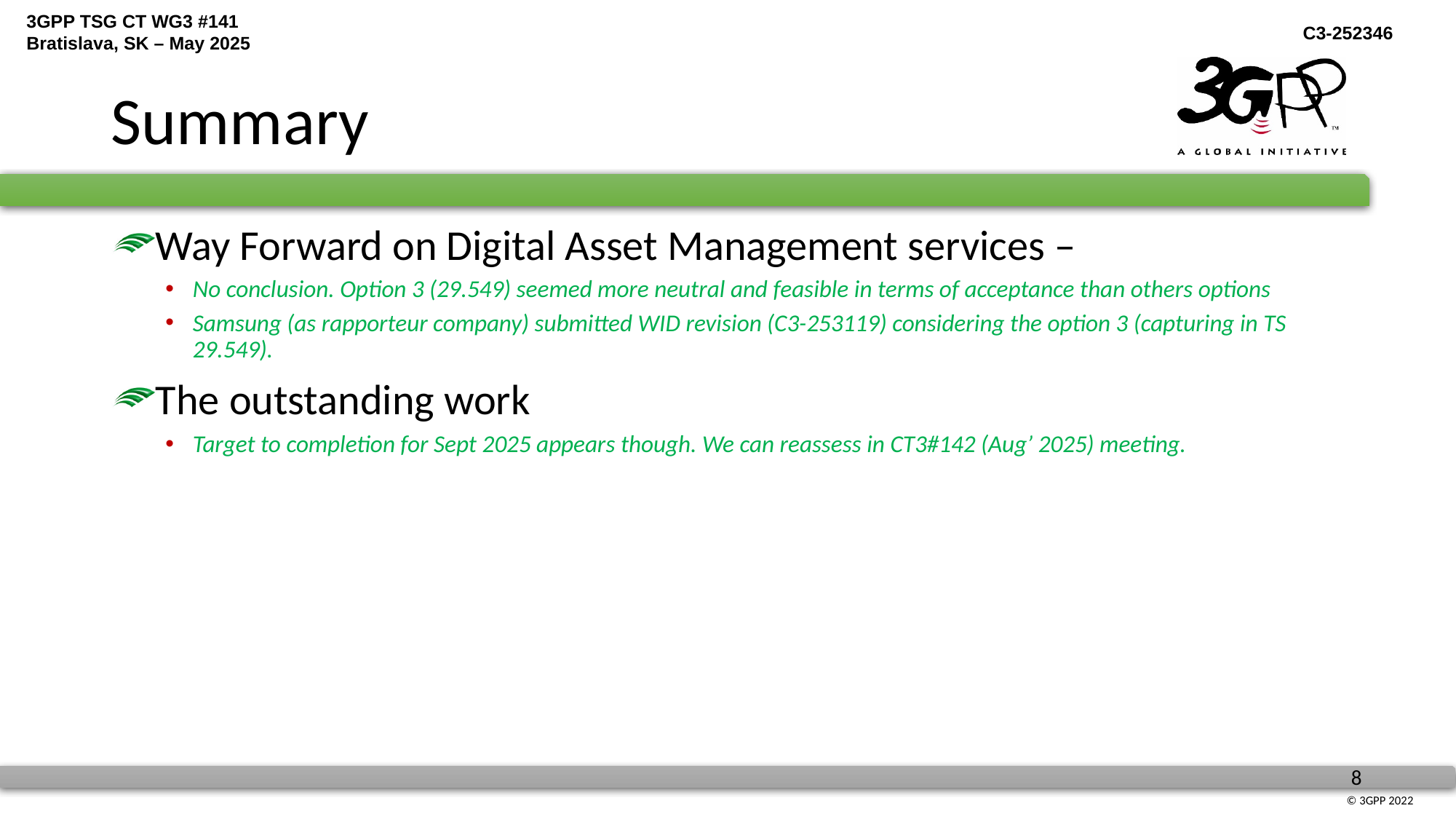

# Summary
Way Forward on Digital Asset Management services –
No conclusion. Option 3 (29.549) seemed more neutral and feasible in terms of acceptance than others options
Samsung (as rapporteur company) submitted WID revision (C3-253119) considering the option 3 (capturing in TS 29.549).
The outstanding work
Target to completion for Sept 2025 appears though. We can reassess in CT3#142 (Aug’ 2025) meeting.